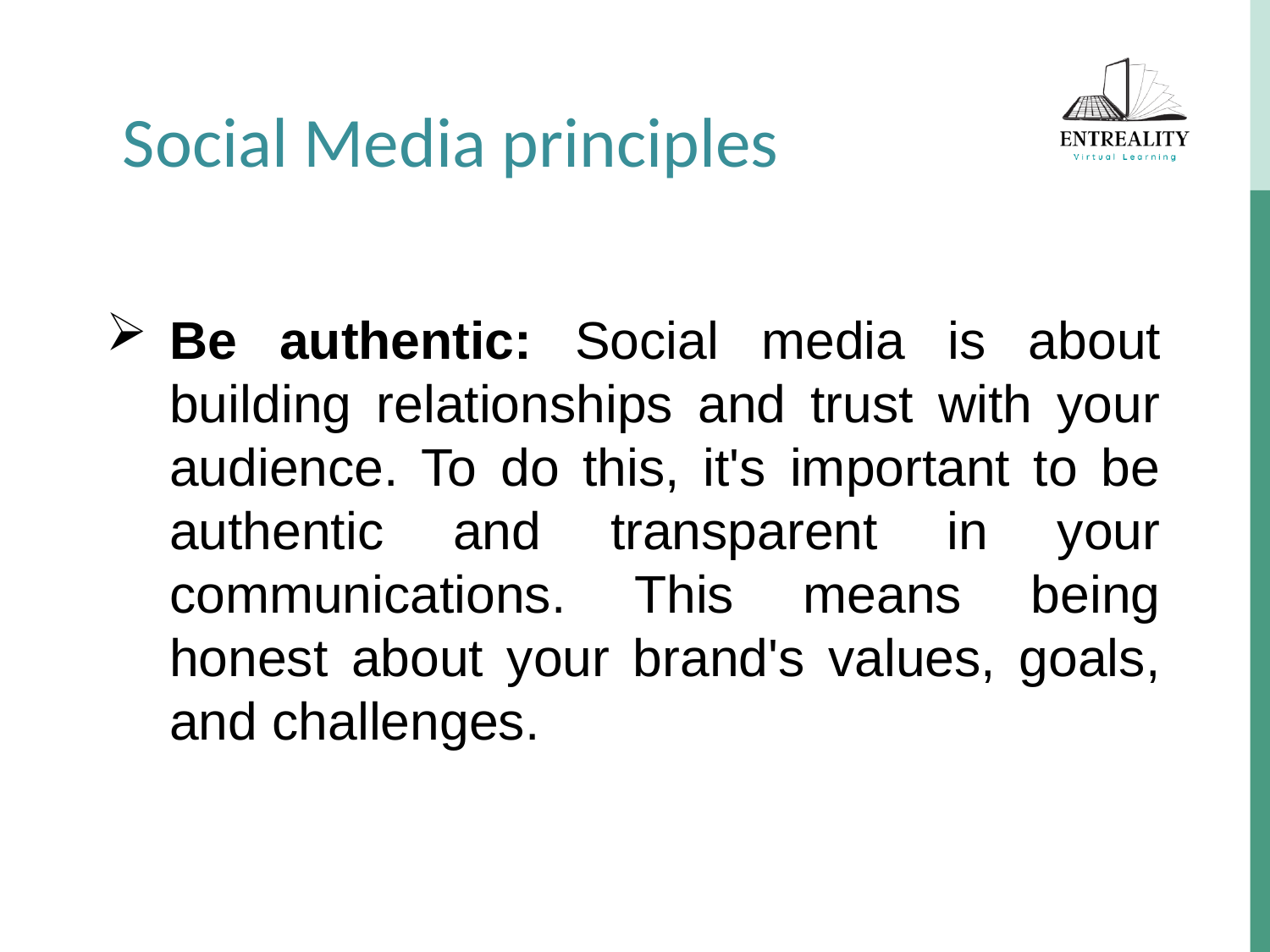

Social Media principles

Be authentic: Social media is about building relationships and trust with your audience. To do this, it's important to be authentic and transparent in your communications. This means being honest about your brand's values, goals, and challenges.